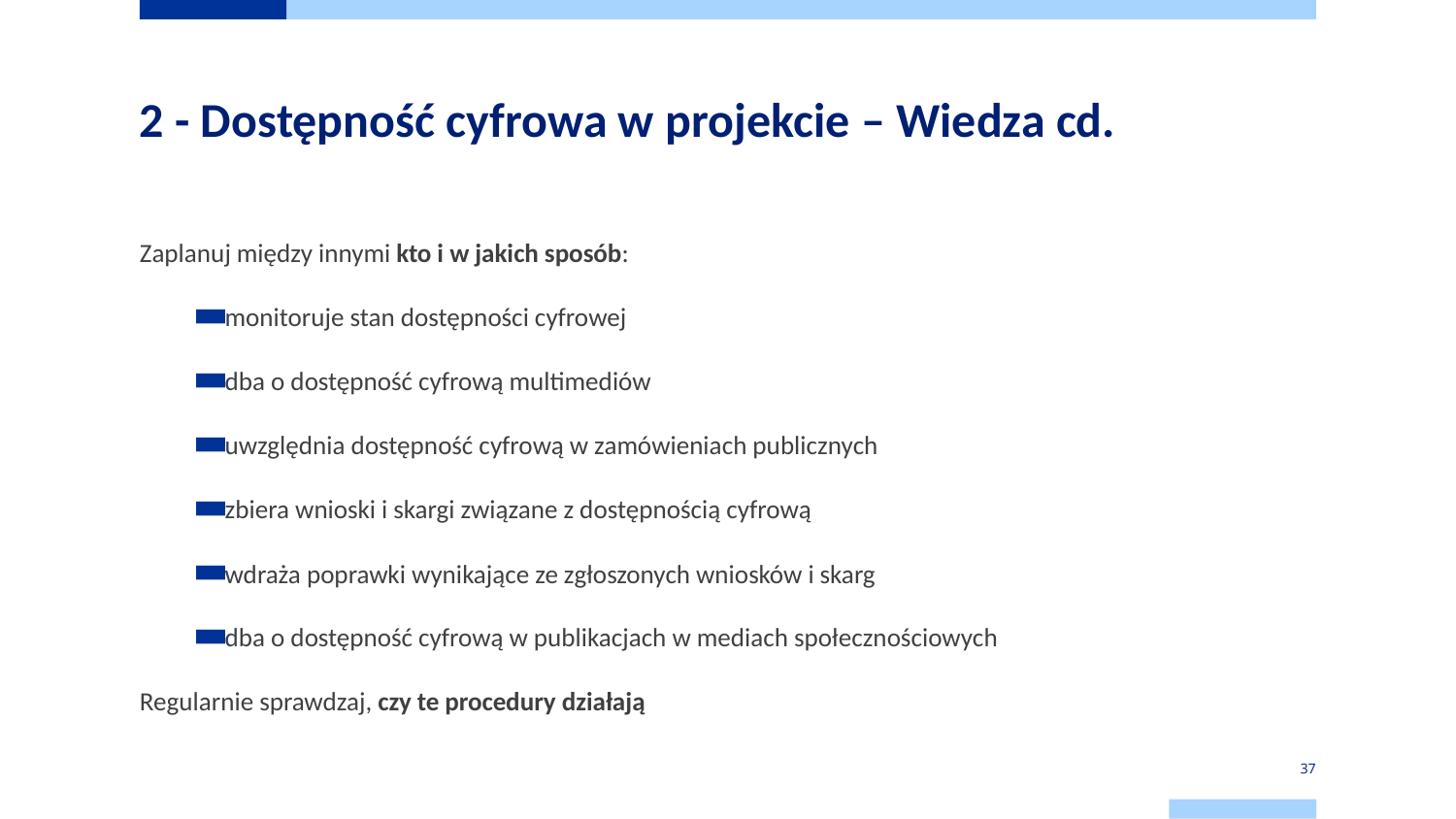

# 2 - Dostępność cyfrowa w projekcie – Wiedza cd.
Zaplanuj między innymi kto i w jakich sposób:
monitoruje stan dostępności cyfrowej
dba o dostępność cyfrową multimediów
uwzględnia dostępność cyfrową w zamówieniach publicznych
zbiera wnioski i skargi związane z dostępnością cyfrową
wdraża poprawki wynikające ze zgłoszonych wniosków i skarg
dba o dostępność cyfrową w publikacjach w mediach społecznościowych
Regularnie sprawdzaj, czy te procedury działają
37